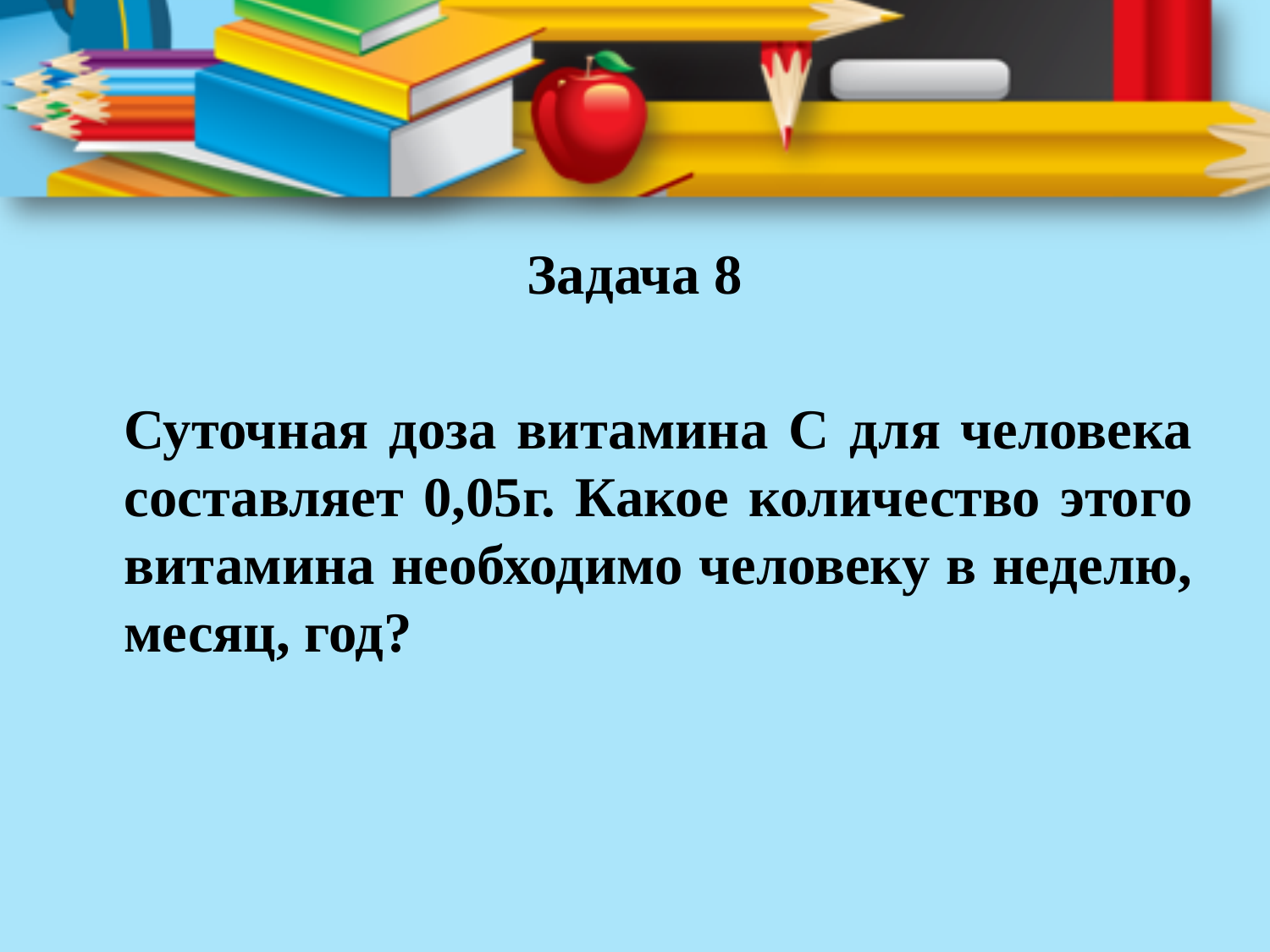

# Задача 8
	Суточная доза витамина С для человека составляет 0,05г. Какое количество этого витамина необходимо человеку в неделю, месяц, год?